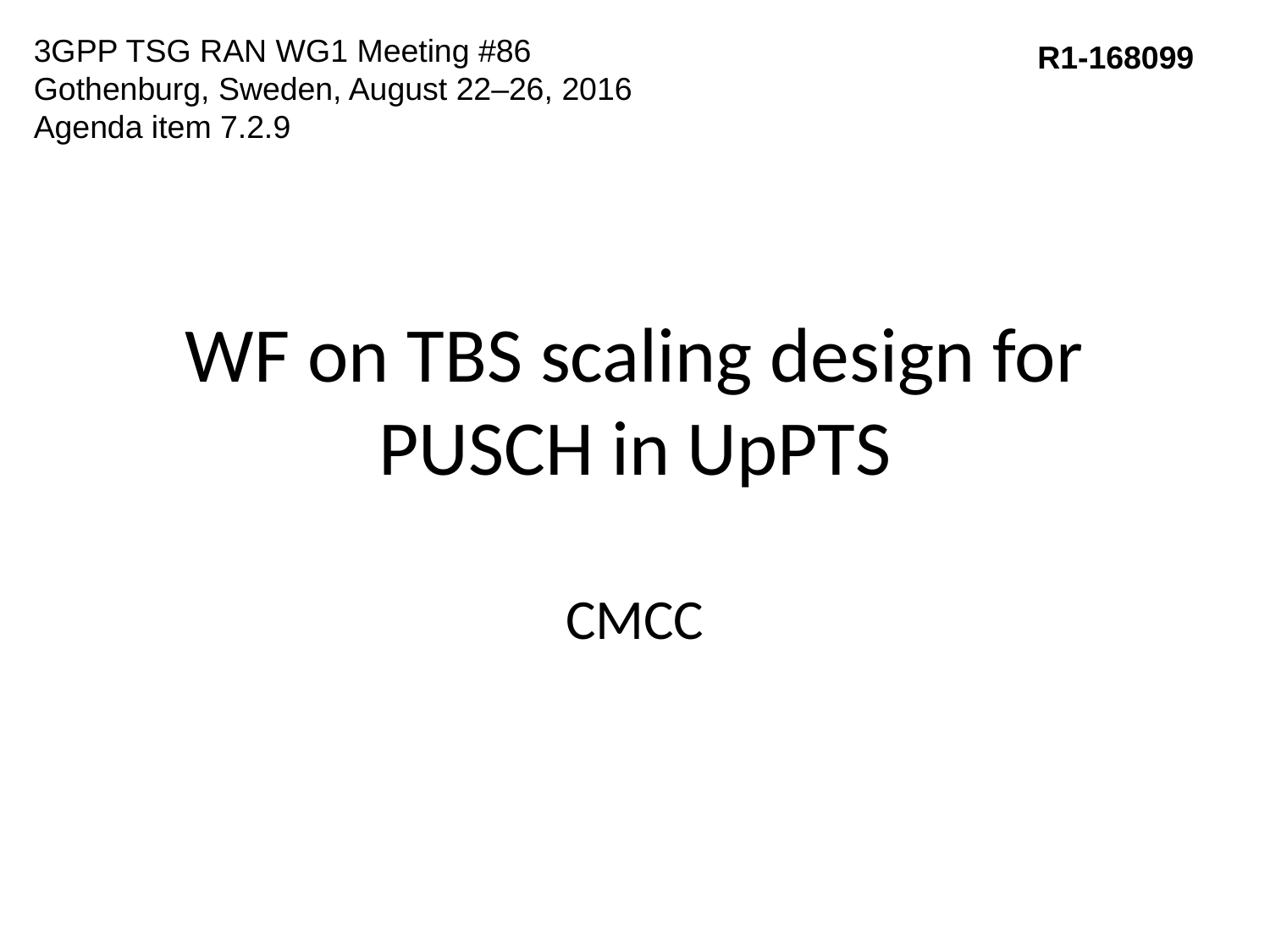

3GPP TSG RAN WG1 Meeting #86
Gothenburg, Sweden, August 22–26, 2016
Agenda item 7.2.9
R1-168099
# WF on TBS scaling design for PUSCH in UpPTS
CMCC